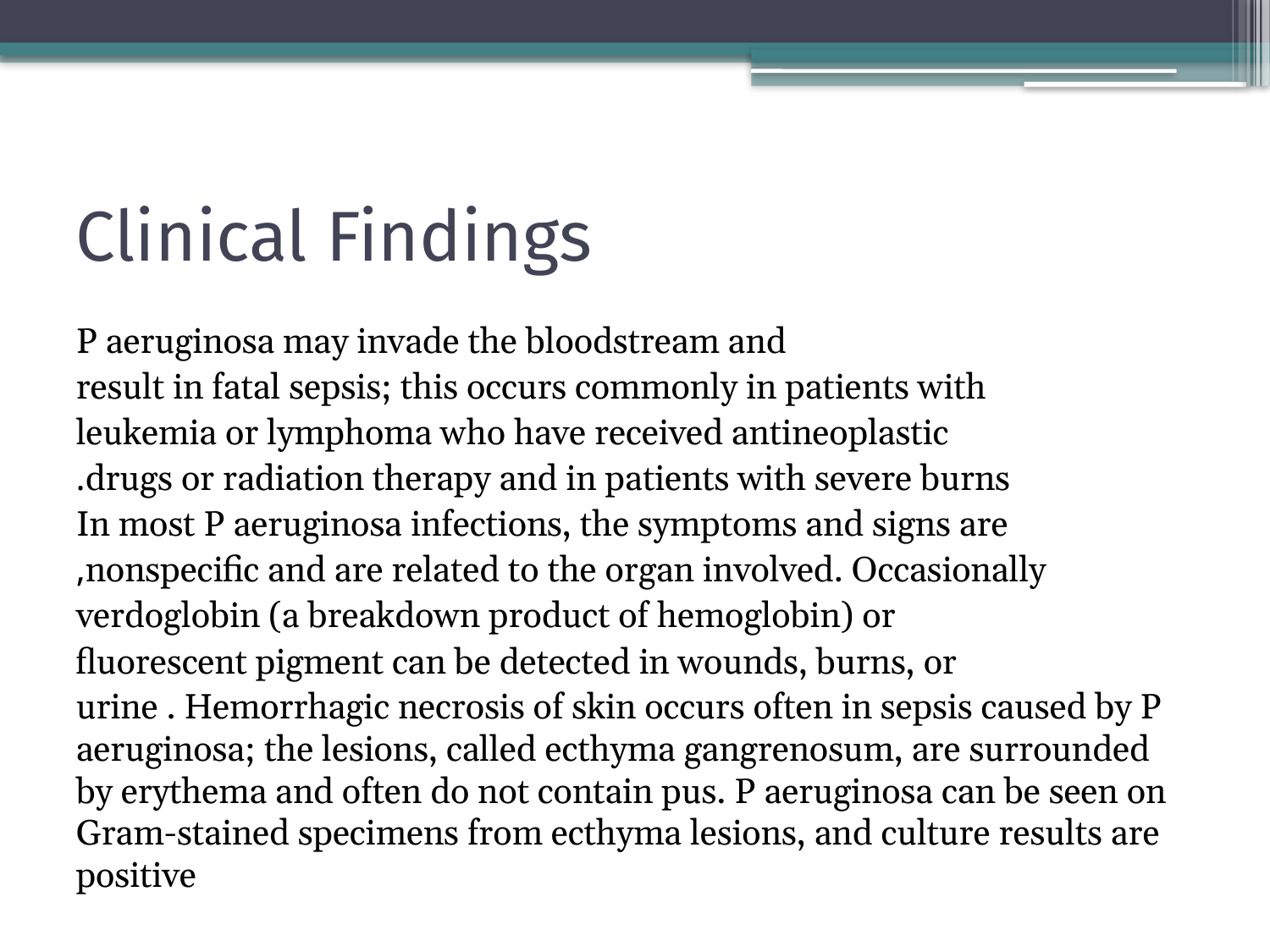

# Clinical Findings
P aeruginosa may invade the bloodstream and
result in fatal sepsis; this occurs commonly in patients with
leukemia or lymphoma who have received antineoplastic
drugs or radiation therapy and in patients with severe burns.
In most P aeruginosa infections, the symptoms and signs are
nonspecific and are related to the organ involved. Occasionally,
verdoglobin (a breakdown product of hemoglobin) or
fluorescent pigment can be detected in wounds, burns, or
urine . Hemorrhagic necrosis of skin occurs often in sepsis caused by P aeruginosa; the lesions, called ecthyma gangrenosum, are surrounded by erythema and often do not contain pus. P aeruginosa can be seen on Gram-stained specimens from ecthyma lesions, and culture results are positive